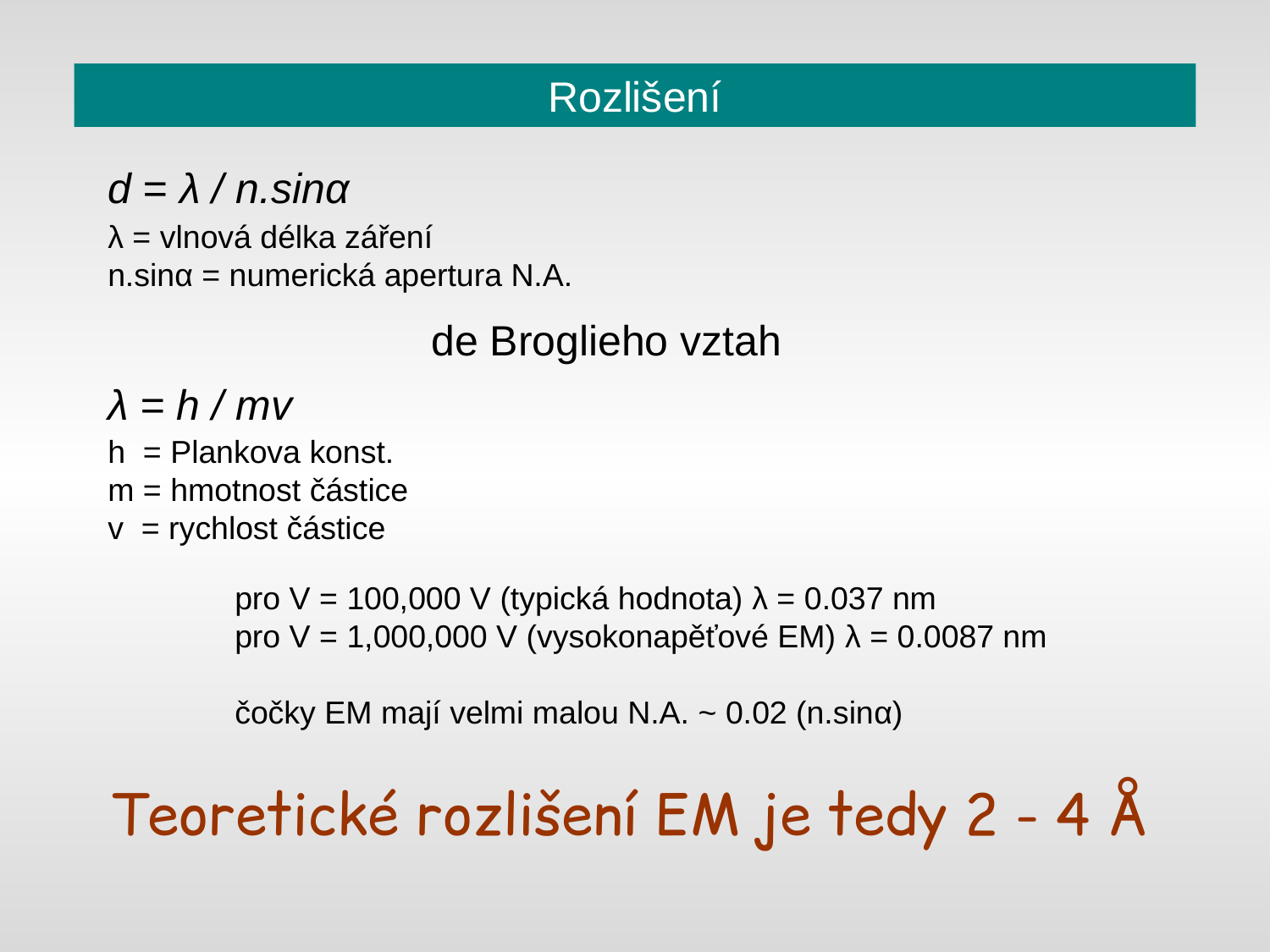

# Rozlišení
d = λ / n.sinα
λ = vlnová délka záření
n.sinα = numerická apertura N.A.
de Broglieho vztah
λ = h / mv
h  = Plankova konst.
m = hmotnost částice
v  = rychlost částice
pro V = 100,000 V (typická hodnota) λ = 0.037 nm
pro V = 1,000,000 V (vysokonapěťové EM) λ = 0.0087 nm

čočky EM mají velmi malou N.A. ~ 0.02 (n.sinα)
Teoretické rozlišení EM je tedy 2 - 4 Å